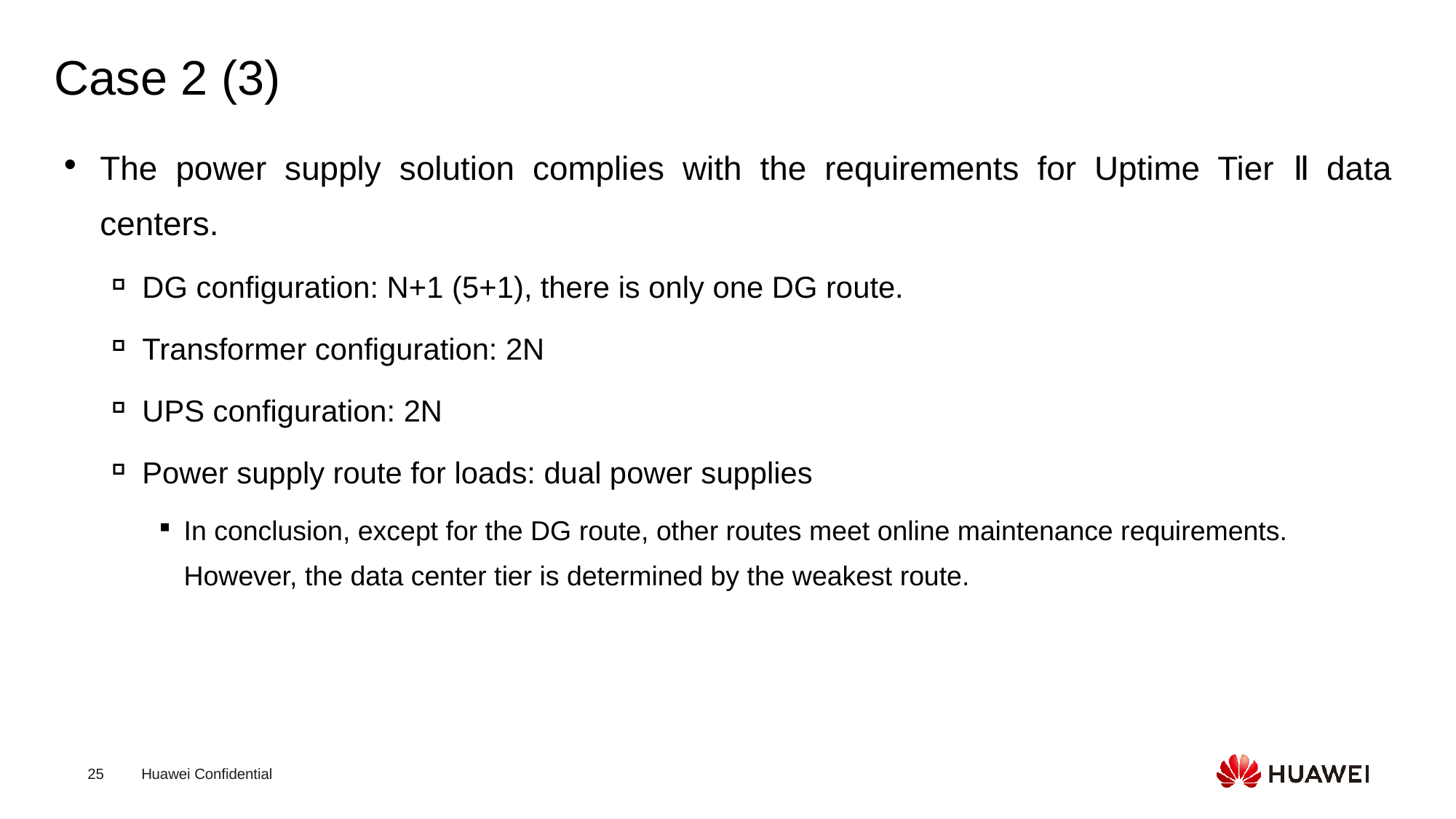

# Case 2 (3)
The power supply solution complies with the requirements for Uptime Tier Ⅱ data centers.
DG configuration: N+1 (5+1), there is only one DG route.
Transformer configuration: 2N
UPS configuration: 2N
Power supply route for loads: dual power supplies
In conclusion, except for the DG route, other routes meet online maintenance requirements. However, the data center tier is determined by the weakest route.